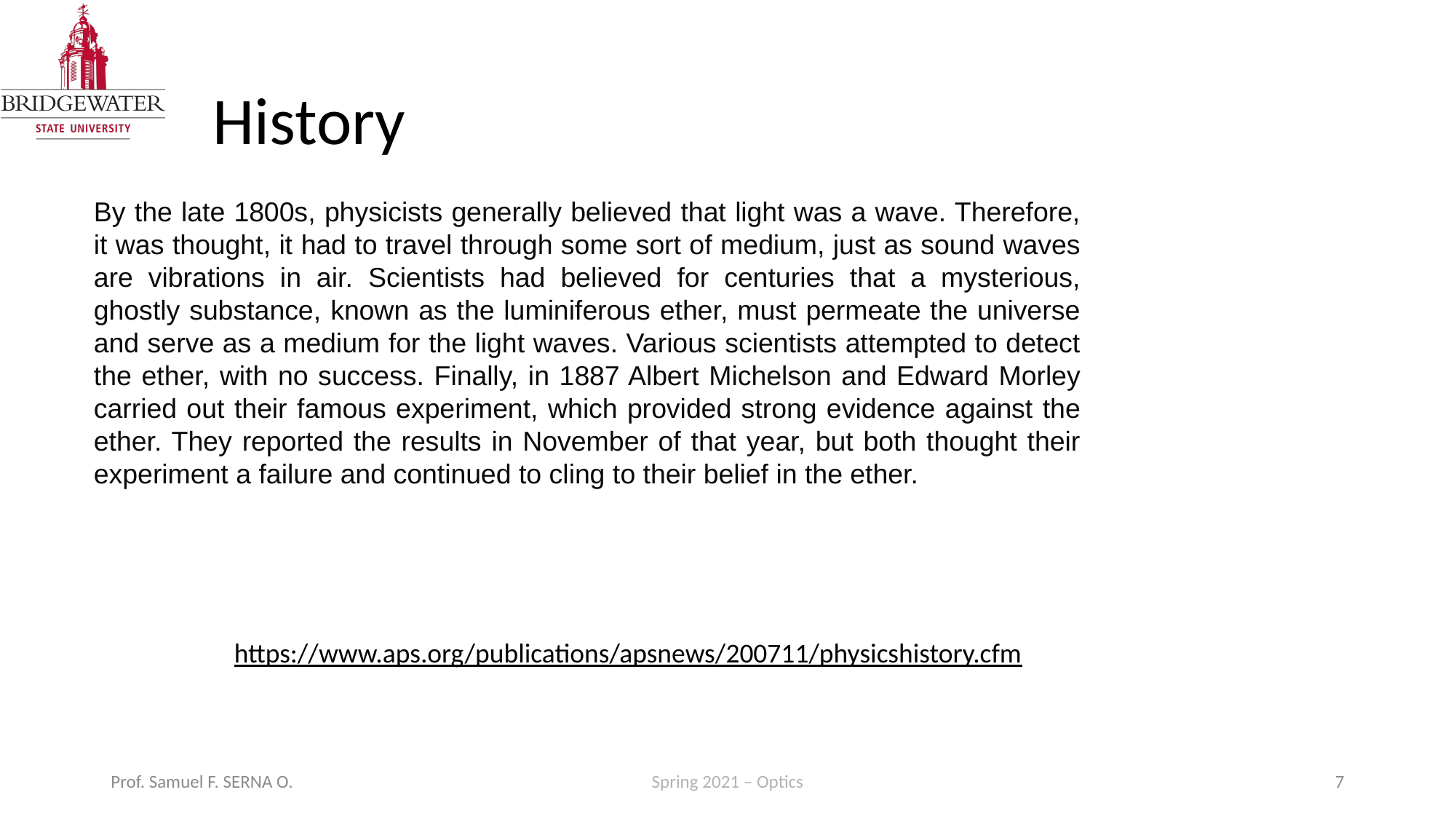

# History
By the late 1800s, physicists generally believed that light was a wave. Therefore, it was thought, it had to travel through some sort of medium, just as sound waves are vibrations in air. Scientists had believed for centuries that a mysterious, ghostly substance, known as the luminiferous ether, must permeate the universe and serve as a medium for the light waves. Various scientists attempted to detect the ether, with no success. Finally, in 1887 Albert Michelson and Edward Morley carried out their famous experiment, which provided strong evidence against the ether. They reported the results in November of that year, but both thought their experiment a failure and continued to cling to their belief in the ether.
https://www.aps.org/publications/apsnews/200711/physicshistory.cfm
Prof. Samuel F. SERNA O.
Spring 2021 – Optics
7